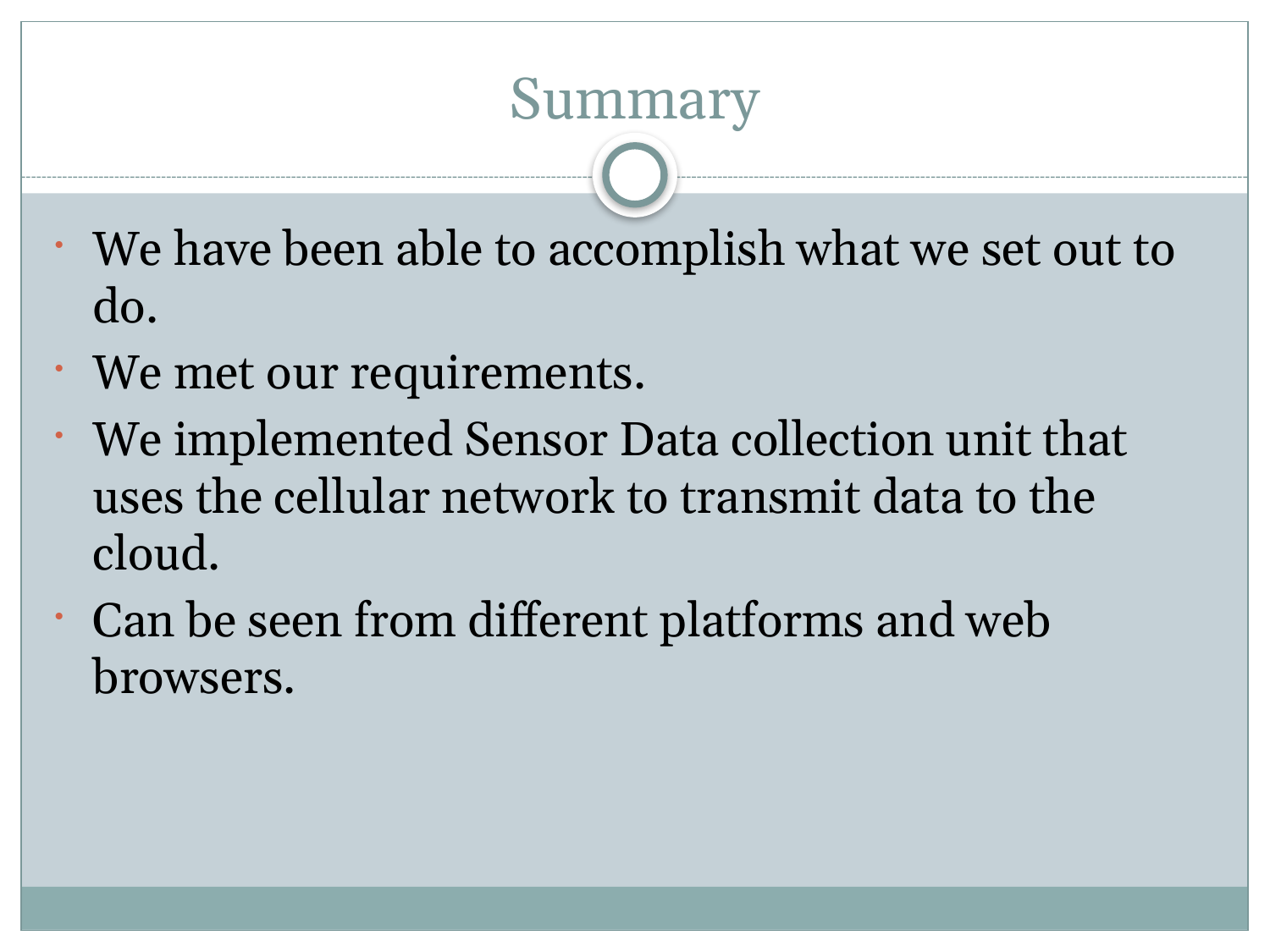

# Summary
We have been able to accomplish what we set out to do.
We met our requirements.
We implemented Sensor Data collection unit that uses the cellular network to transmit data to the cloud.
Can be seen from different platforms and web browsers.